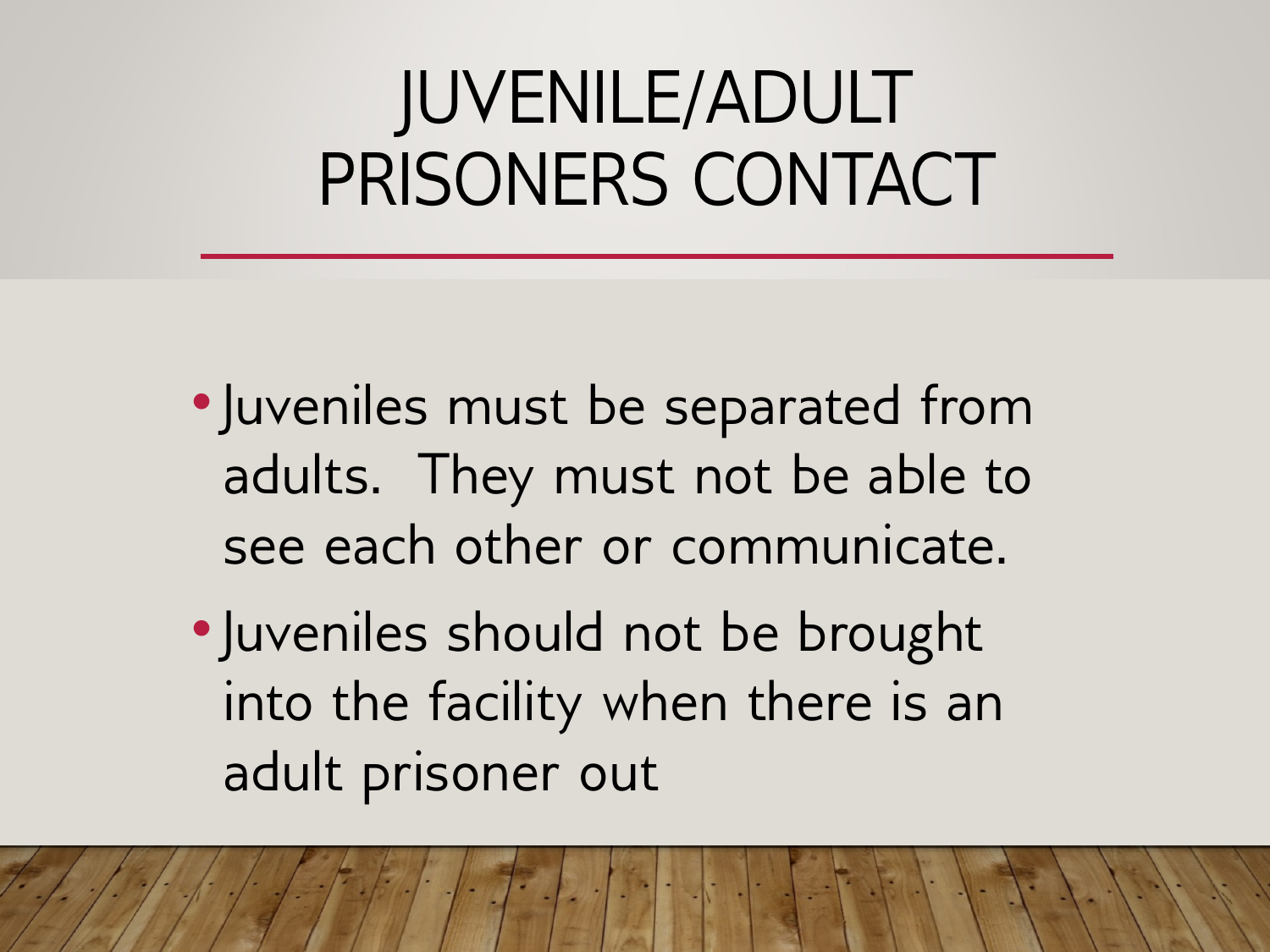

# JUVENILE/ADULT PRISONERS CONTACT
Juveniles must be separated from adults.  They must not be able to see each other or communicate.
Juveniles should not be brought into the facility when there is an adult prisoner out